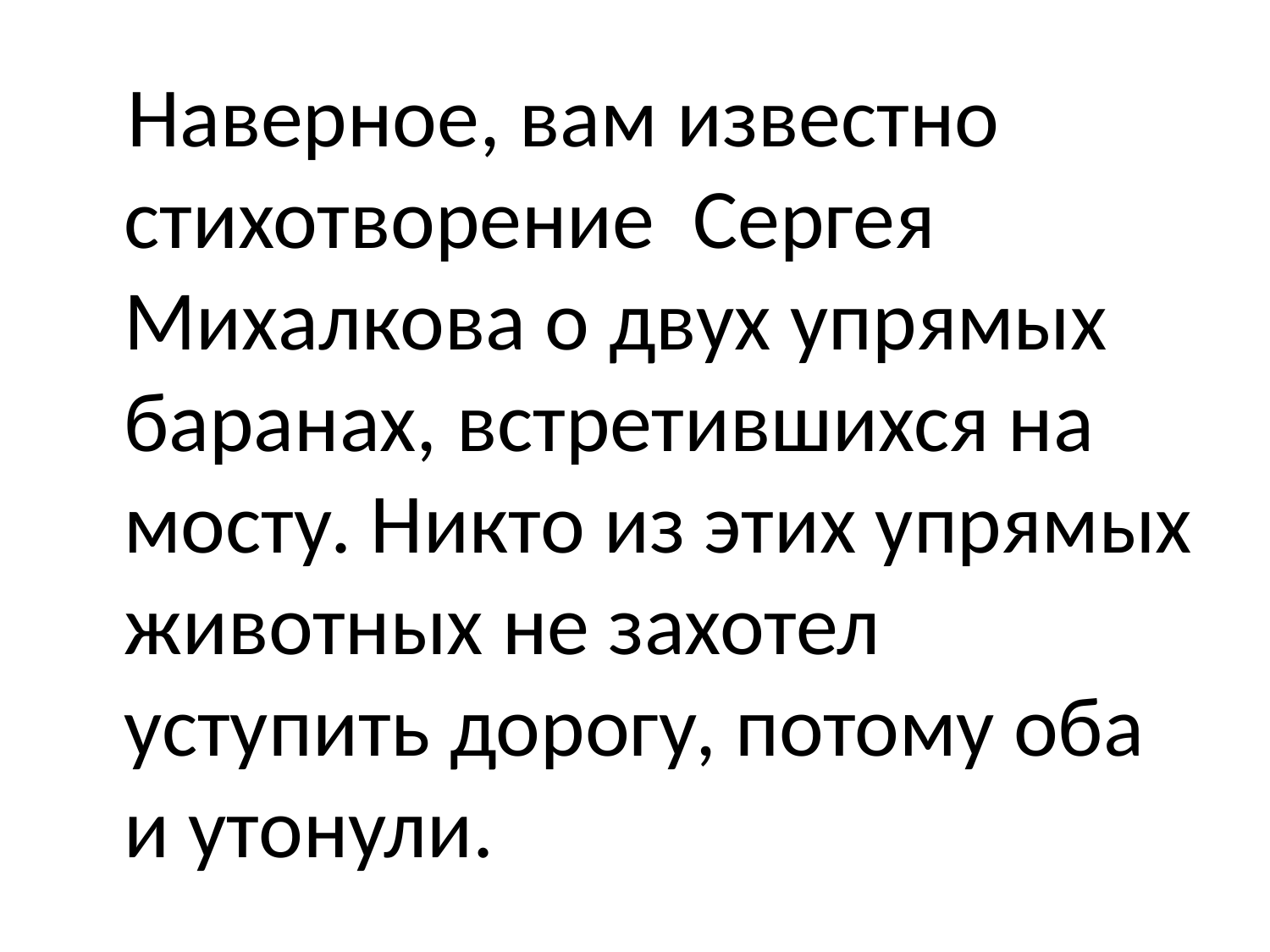

Наверное, вам известно стихотворение  Сергея Михалкова о двух упрямых баранах, встретившихся на мосту. Никто из этих упрямых животных не захотел уступить дорогу, потому оба и утонули.